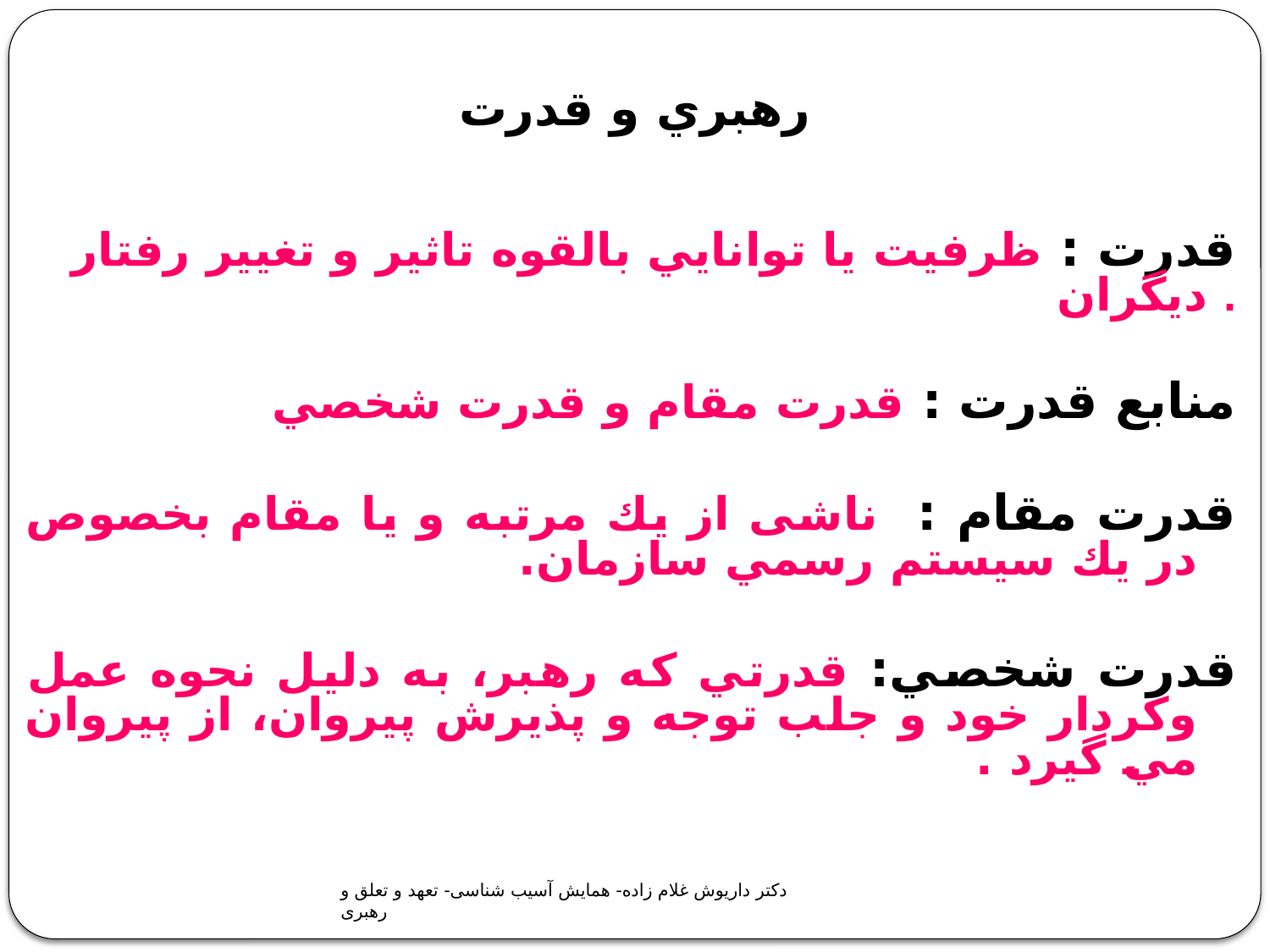

# رهبري و قدرت
 قدرت : ظرفيت يا توانايي بالقوه تاثير و تغيير رفتار ديگران .

منابع قدرت : قدرت مقام و قدرت شخصي

قدرت مقام :  ناشی از يك مرتبه و يا مقام بخصوص در يك سيستم رسمي سازمان.

قدرت شخصي: قدرتي كه رهبر، به دليل نحوه عمل وكردار خود و جلب توجه و پذيرش پيروان، از پيروان مي گيرد .

دکتر داریوش غلام زاده- همایش آسیب شناسی- تعهد و تعلق و رهبری